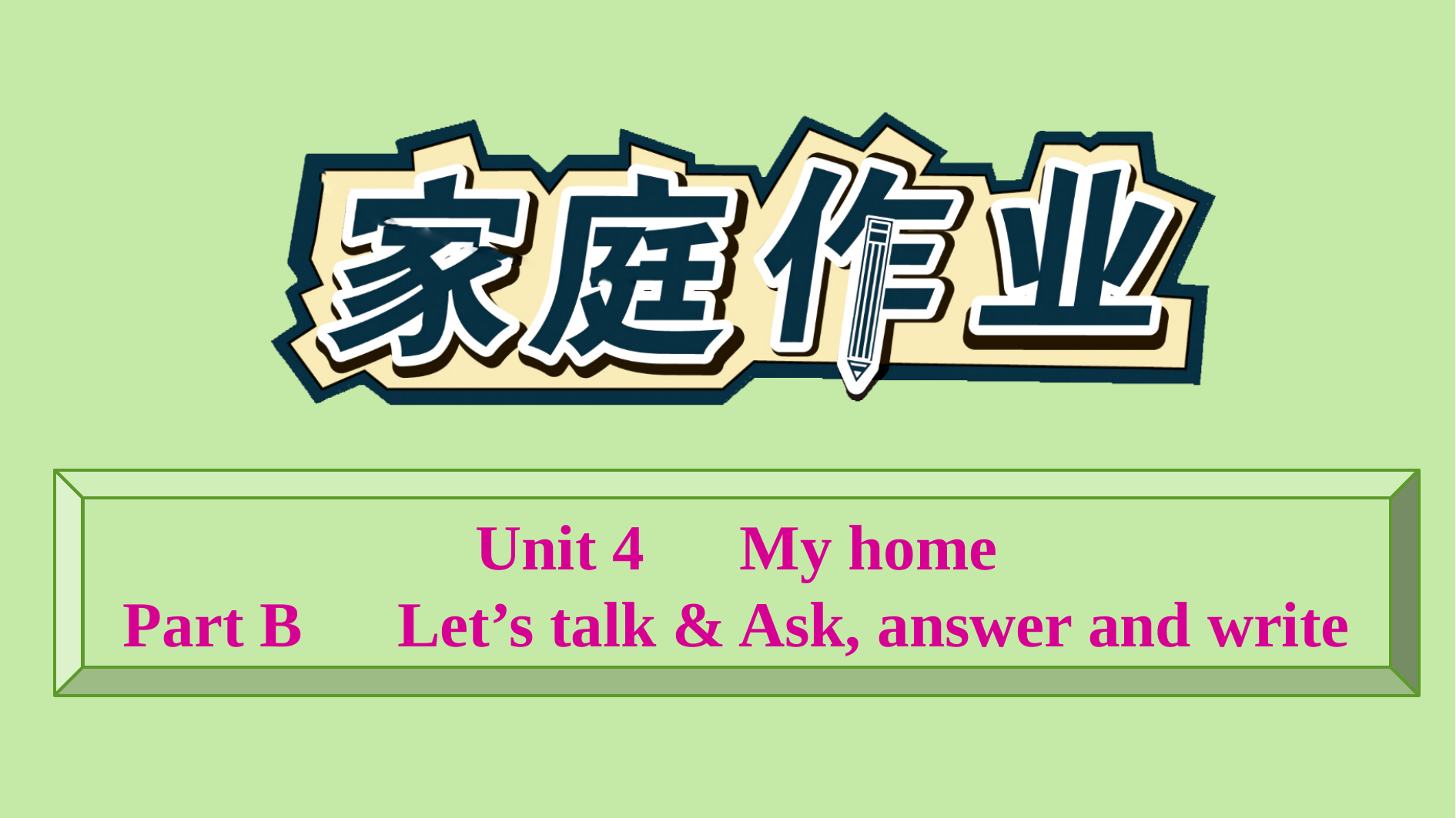

Unit 4　My home
Part B　Let’s talk & Ask, answer and write